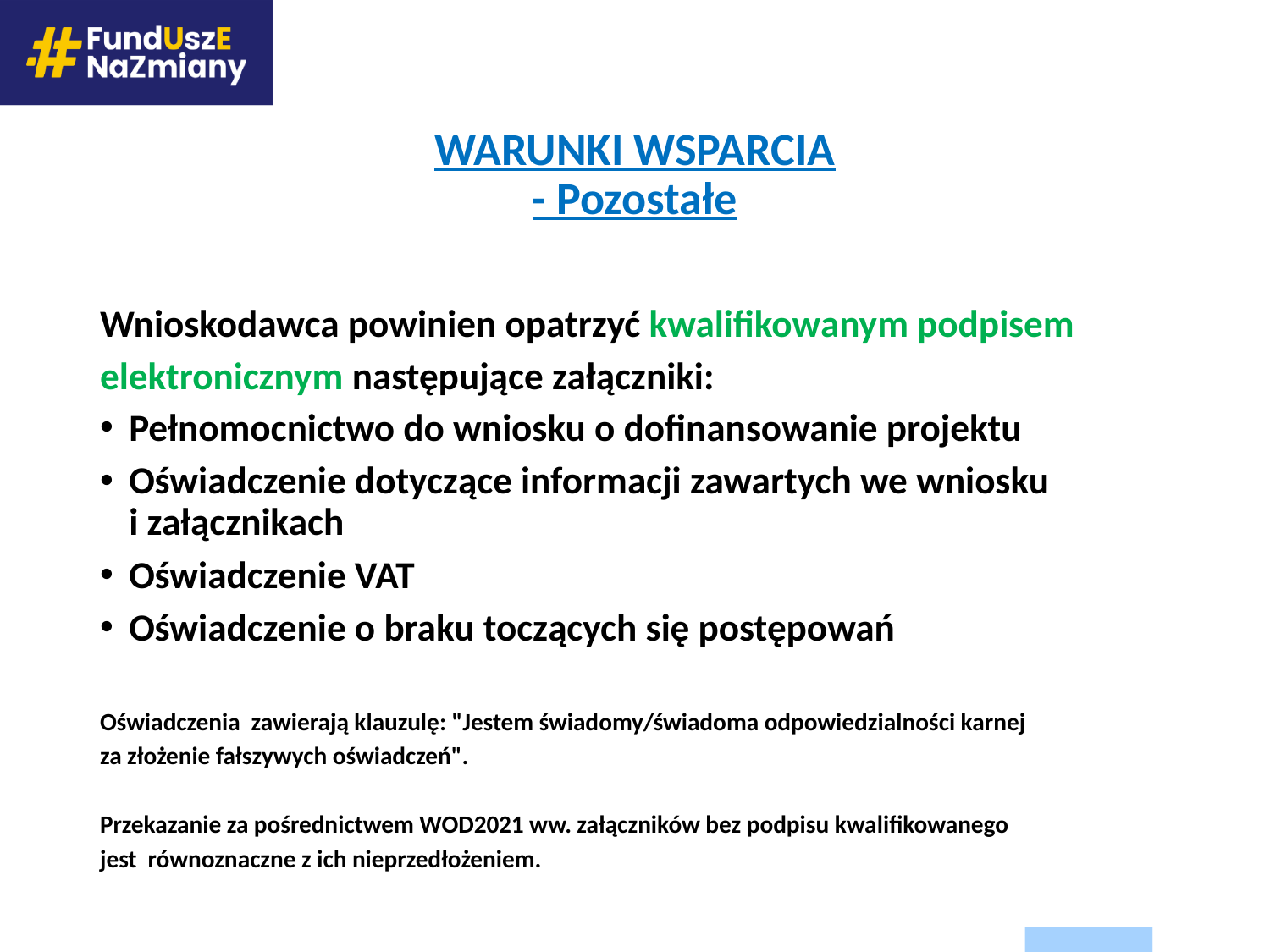

# Warunki wsparcia - Pozostałe
Wnioskodawca powinien opatrzyć kwalifikowanym podpisem elektronicznym następujące załączniki:
Pełnomocnictwo do wniosku o dofinansowanie projektu
Oświadczenie dotyczące informacji zawartych we wniosku
i załącznikach
Oświadczenie VAT
Oświadczenie o braku toczących się postępowań

Oświadczenia  zawierają klauzulę: "Jestem świadomy/świadoma odpowiedzialności karnej
za złożenie fałszywych oświadczeń".

Przekazanie za pośrednictwem WOD2021 ww. załączników bez podpisu kwalifikowanego
jest  równoznaczne z ich nieprzedłożeniem.